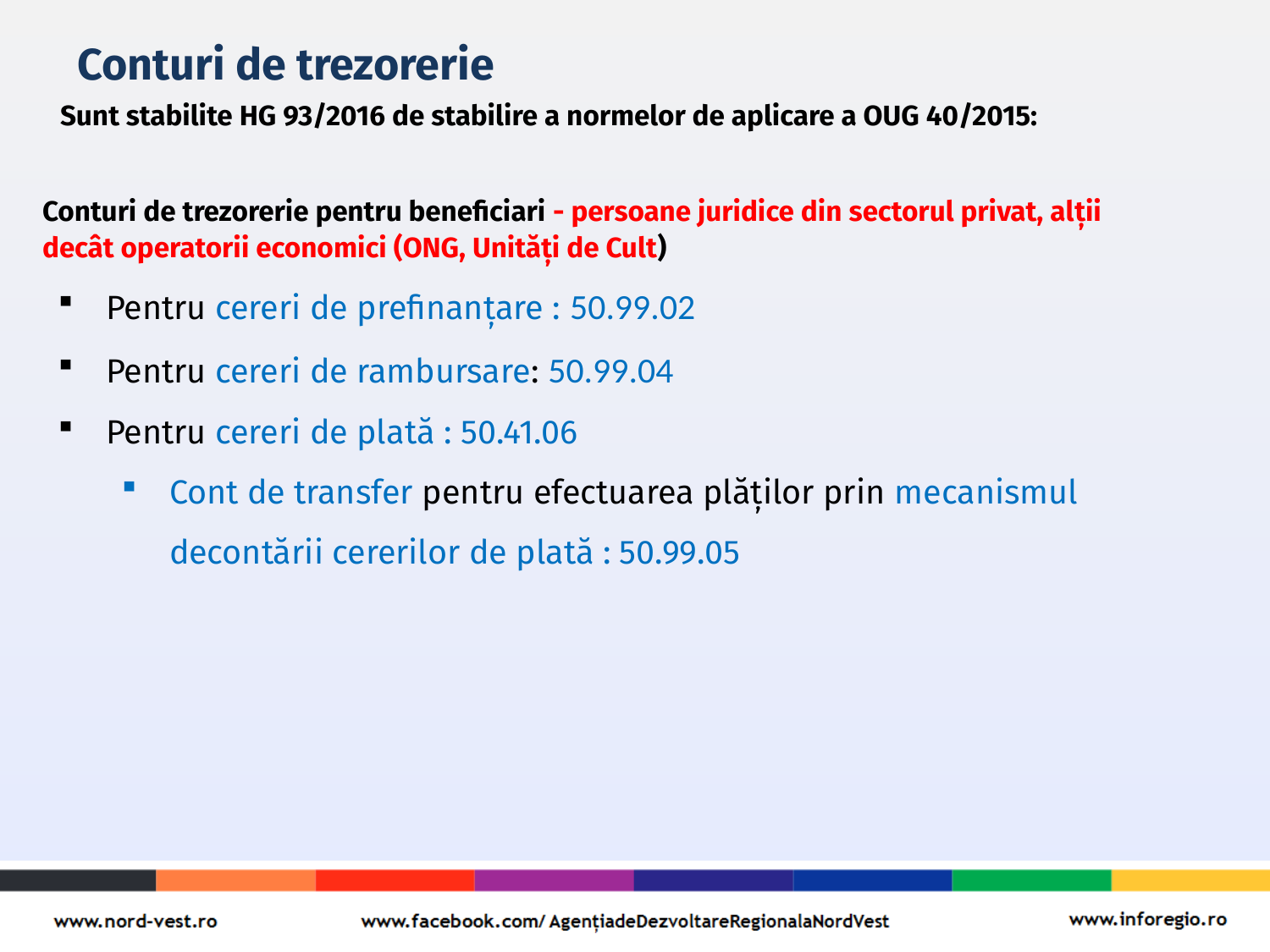

# Conturi de trezorerie
Sunt stabilite HG 93/2016 de stabilire a normelor de aplicare a OUG 40/2015:
Conturi de trezorerie pentru beneficiari - persoane juridice din sectorul privat, alţii decât operatorii economici (ONG, Unități de Cult)
Pentru cereri de prefinanțare : 50.99.02
Pentru cereri de rambursare: 50.99.04
Pentru cereri de plată : 50.41.06
Cont de transfer pentru efectuarea plăților prin mecanismul decontării cererilor de plată : 50.99.05